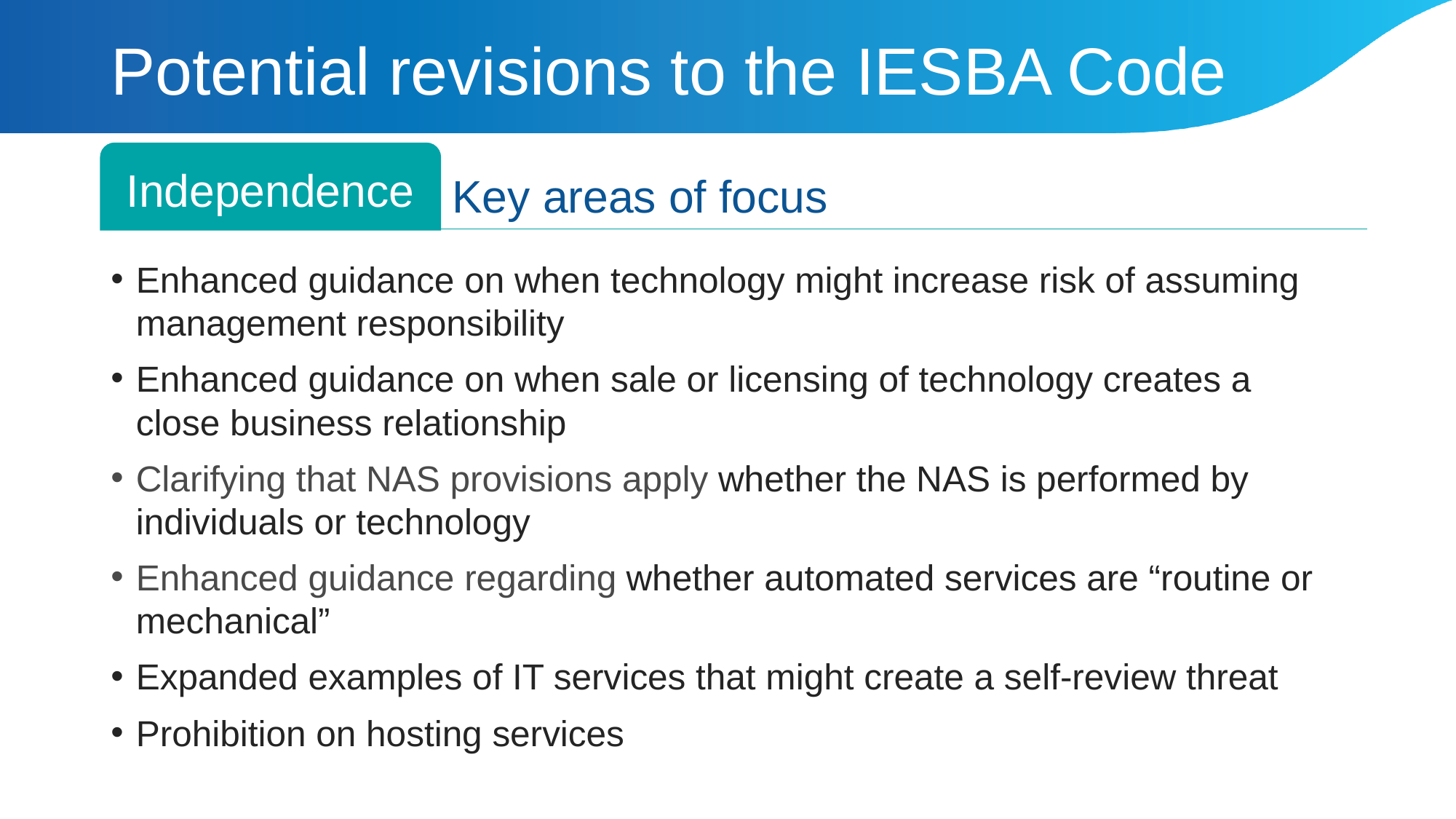

# Potential revisions to the IESBA Code
Independence
Key areas of focus

Enhanced guidance on when technology might increase risk of assuming management responsibility
Enhanced guidance on when sale or licensing of technology creates a close business relationship
Clarifying that NAS provisions apply whether the NAS is performed by individuals or technology
Enhanced guidance regarding whether automated services are “routine or mechanical”
Expanded examples of IT services that might create a self-review threat
Prohibition on hosting services